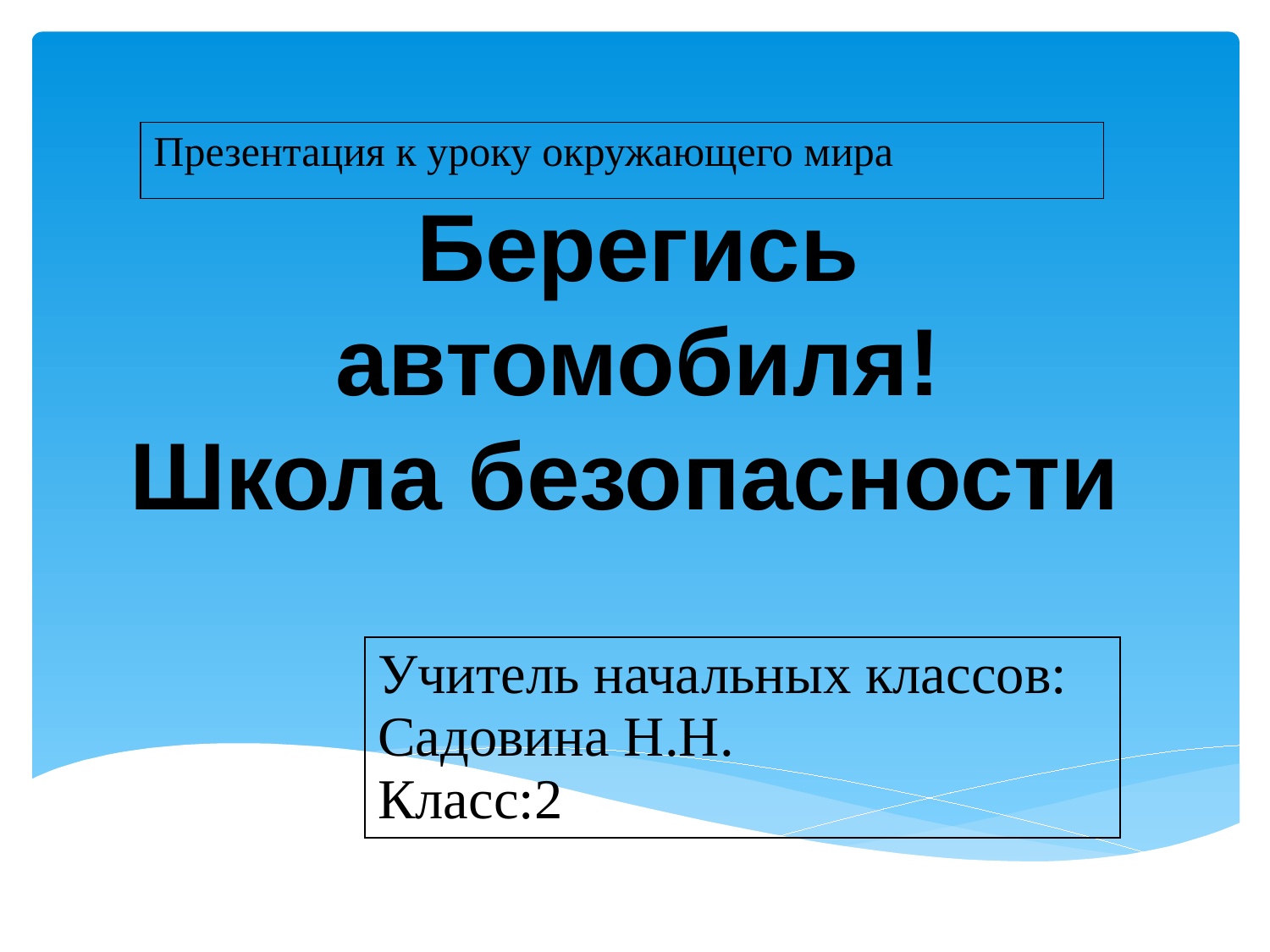

| Презентация к уроку окружающего мира |
| --- |
# Берегись автомобиля! Школа безопасности
| Учитель начальных классов: Садовина Н.Н. Класс:2 |
| --- |